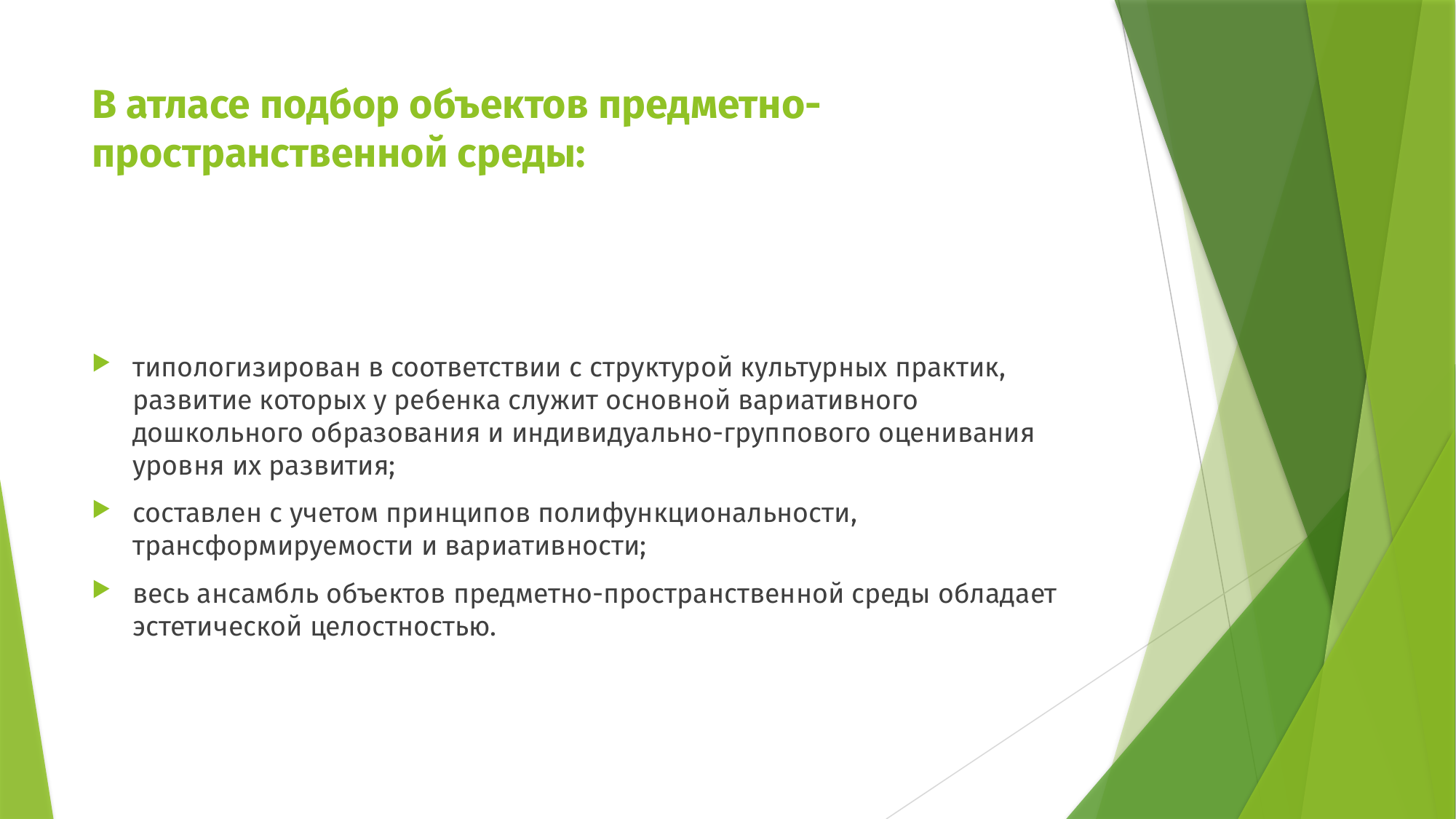

# В атласе подбор объектов предметно-пространственной среды:
типологизирован в соответствии с структурой культурных практик, развитие которых у ребенка служит основной вариативного дошкольного образования и индивидуально-группового оценивания уровня их развития;
составлен с учетом принципов полифункциональности, трансформируемости и вариативности;
весь ансамбль объектов предметно-пространственной среды обладает эстетической целостностью.